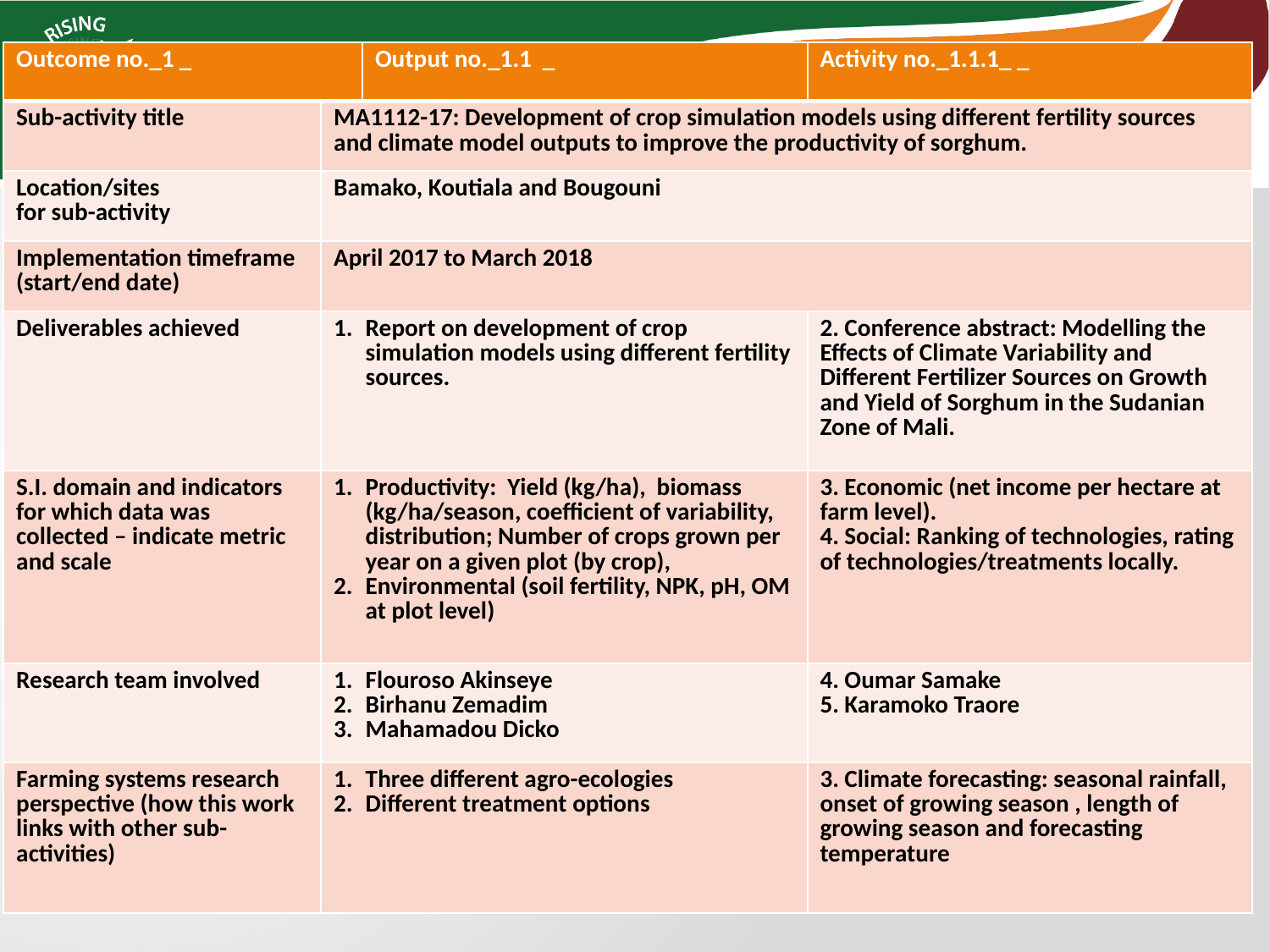

| Outcome no.\_1 \_ |  | Output no.\_1.1 \_ | Activity no.\_1.1.1\_ \_ |
| --- | --- | --- | --- |
| Sub-activity title | MA1112-17: Development of crop simulation models using different fertility sources and climate model outputs to improve the productivity of sorghum. |  |  |
| Location/sites for sub-activity | Bamako, Koutiala and Bougouni |  |  |
| Implementation timeframe (start/end date) | April 2017 to March 2018 |  |  |
| Deliverables achieved | Report on development of crop simulation models using different fertility sources. |  | 2. Conference abstract: Modelling the Eﬀects of Climate Variability and Diﬀerent Fertilizer Sources on Growth and Yield of Sorghum in the Sudanian Zone of Mali. |
| S.I. domain and indicators for which data was collected – indicate metric and scale | Productivity: Yield (kg/ha), biomass (kg/ha/season, coefficient of variability, distribution; Number of crops grown per year on a given plot (by crop), Environmental (soil fertility, NPK, pH, OM at plot level) |  | 3. Economic (net income per hectare at farm level). 4. Social: Ranking of technologies, rating of technologies/treatments locally. |
| Research team involved | Flouroso Akinseye Birhanu Zemadim Mahamadou Dicko |  | 4. Oumar Samake 5. Karamoko Traore |
| Farming systems research perspective (how this work links with other sub-activities) | Three different agro-ecologies Different treatment options |  | 3. Climate forecasting: seasonal rainfall, onset of growing season , length of growing season and forecasting temperature |